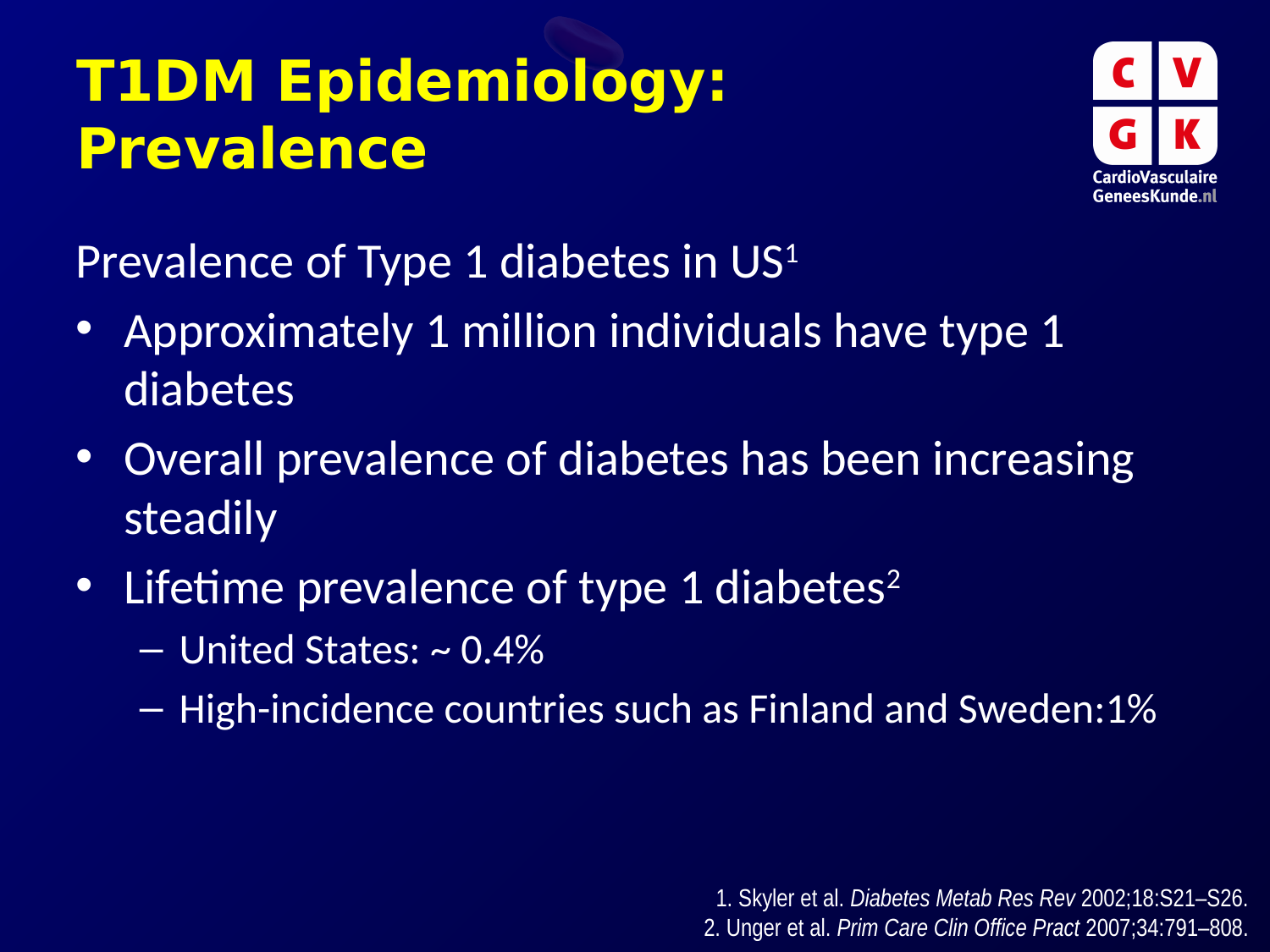

T1DM Epidemiology: Prevalence
Prevalence of Type 1 diabetes in US1
Approximately 1 million individuals have type 1 diabetes
Overall prevalence of diabetes has been increasing steadily
Lifetime prevalence of type 1 diabetes2
United States: ~ 0.4%
High-incidence countries such as Finland and Sweden:1%

1. Skyler et al. Diabetes Metab Res Rev 2002;18:S21–S26.
2. Unger et al. Prim Care Clin Office Pract 2007;34:791–808.